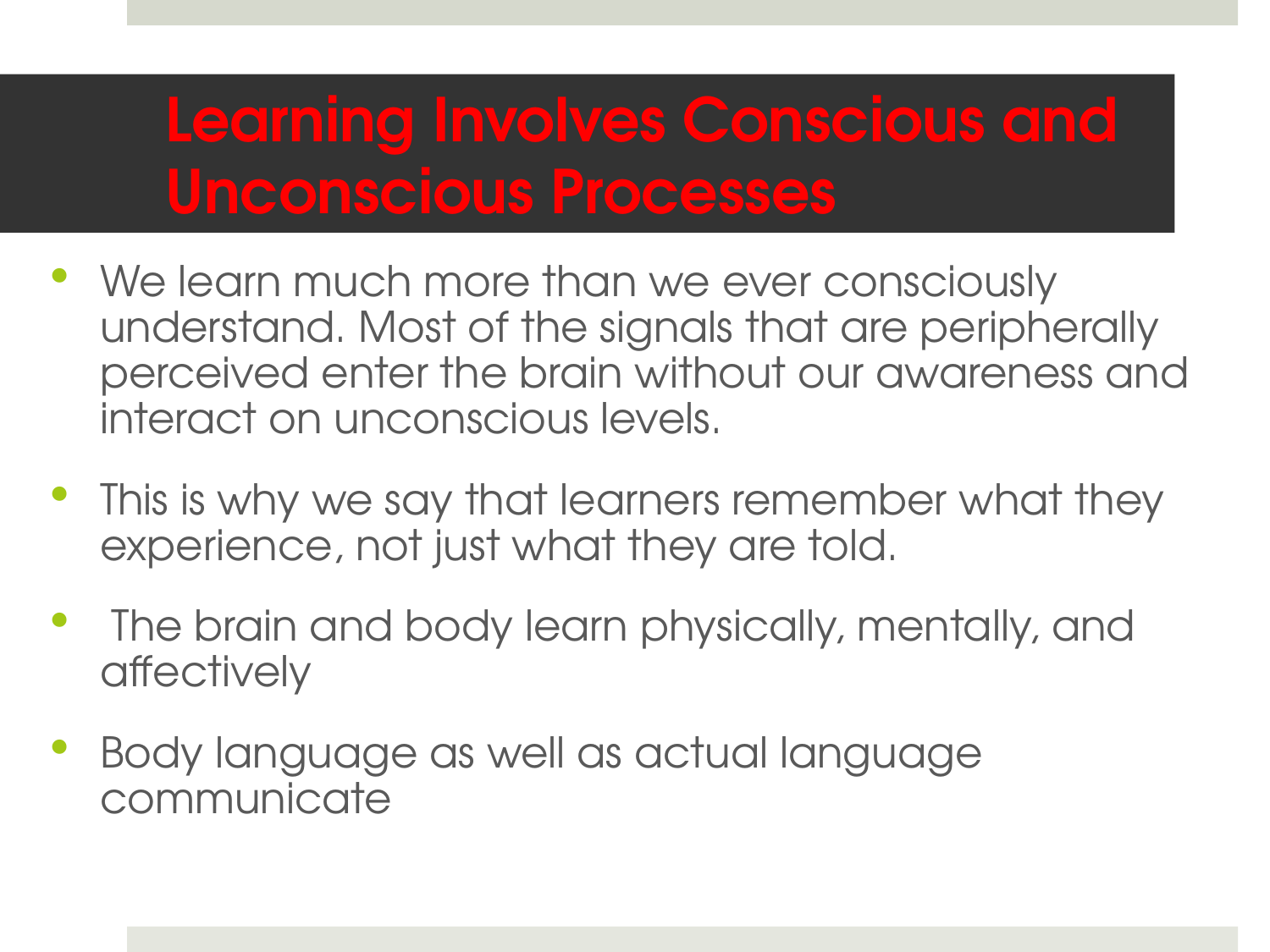

# Learning Involves Conscious and Unconscious Processes
We learn much more than we ever consciously understand. Most of the signals that are peripherally perceived enter the brain without our awareness and interact on unconscious levels.
This is why we say that learners remember what they experience, not just what they are told.
 The brain and body learn physically, mentally, and affectively
Body language as well as actual language communicate